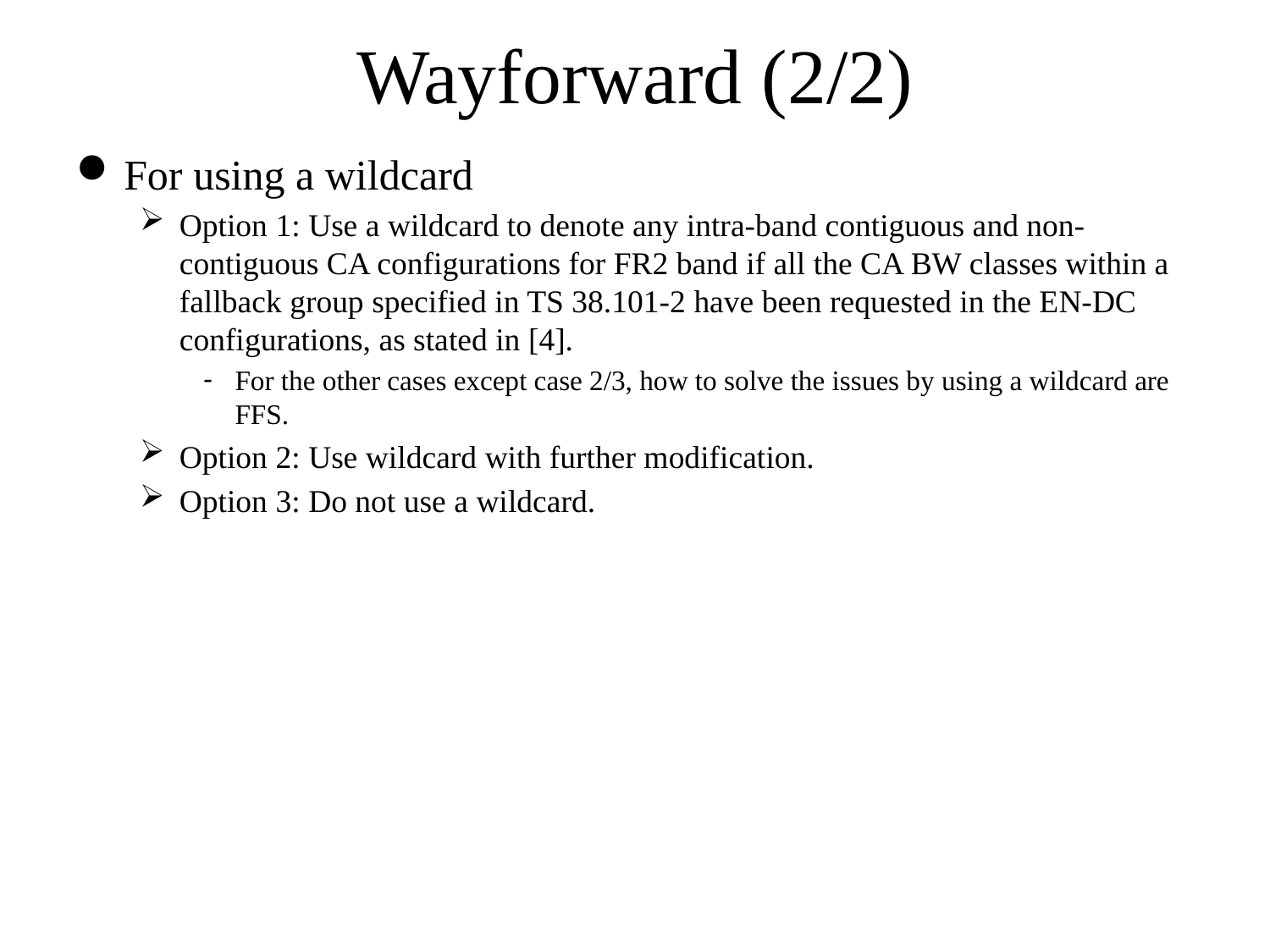

# Wayforward (2/2)
For using a wildcard
Option 1: Use a wildcard to denote any intra-band contiguous and non-contiguous CA configurations for FR2 band if all the CA BW classes within a fallback group specified in TS 38.101-2 have been requested in the EN-DC configurations, as stated in [4].
For the other cases except case 2/3, how to solve the issues by using a wildcard are FFS.
Option 2: Use wildcard with further modification.
Option 3: Do not use a wildcard.